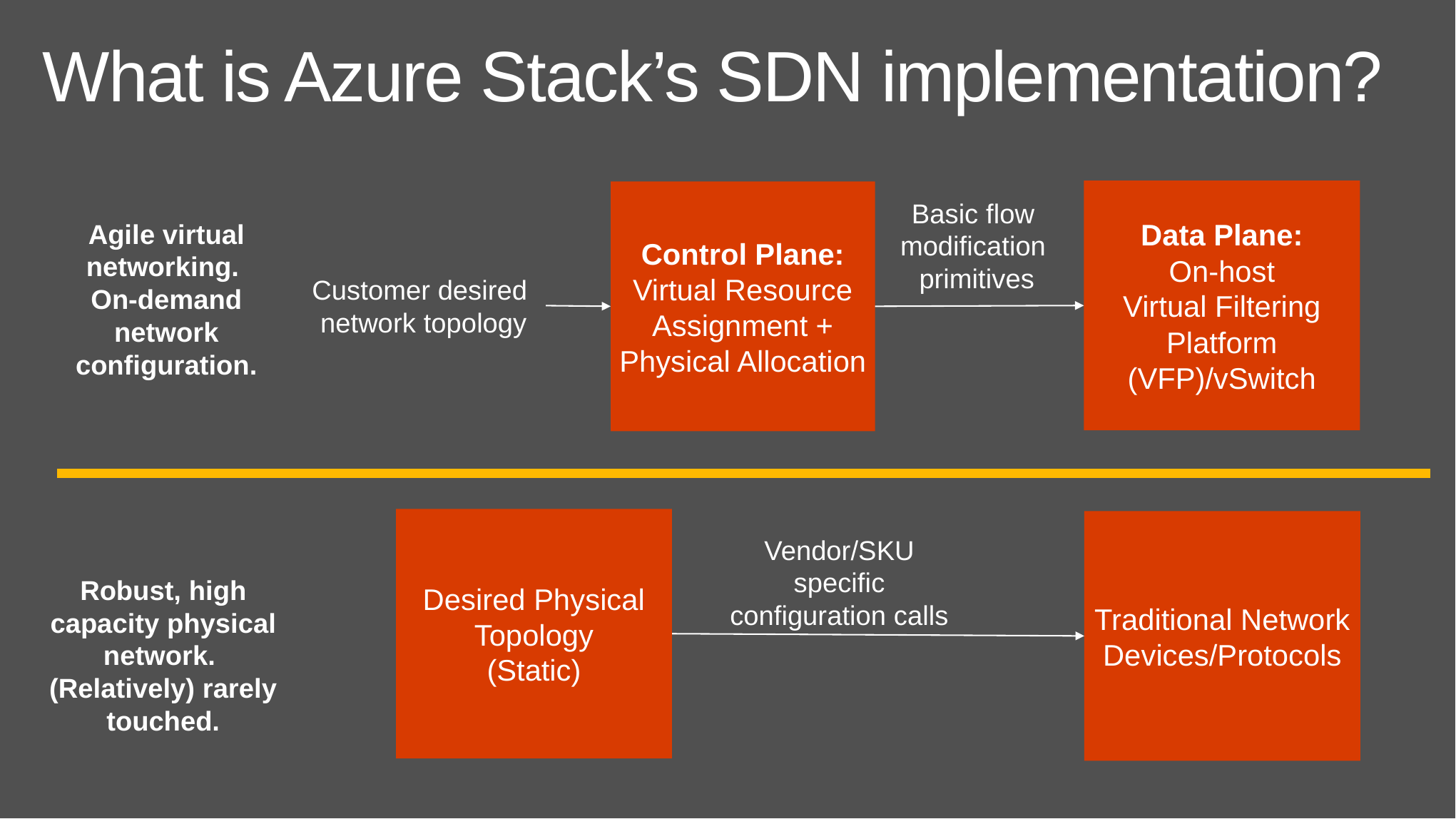

What is Azure Stack’s SDN implementation?
Data Plane:
On-host
Virtual Filtering Platform (VFP)/vSwitch
Control Plane:
Virtual Resource Assignment + Physical Allocation
Basic flow
modification
primitives
Agile virtual networking.  On-demand network configuration.
Customer desired
network topology
Desired Physical Topology
(Static)
Traditional Network Devices/Protocols
Vendor/SKU specific configuration calls
Robust, high capacity physical network.  (Relatively) rarely touched.